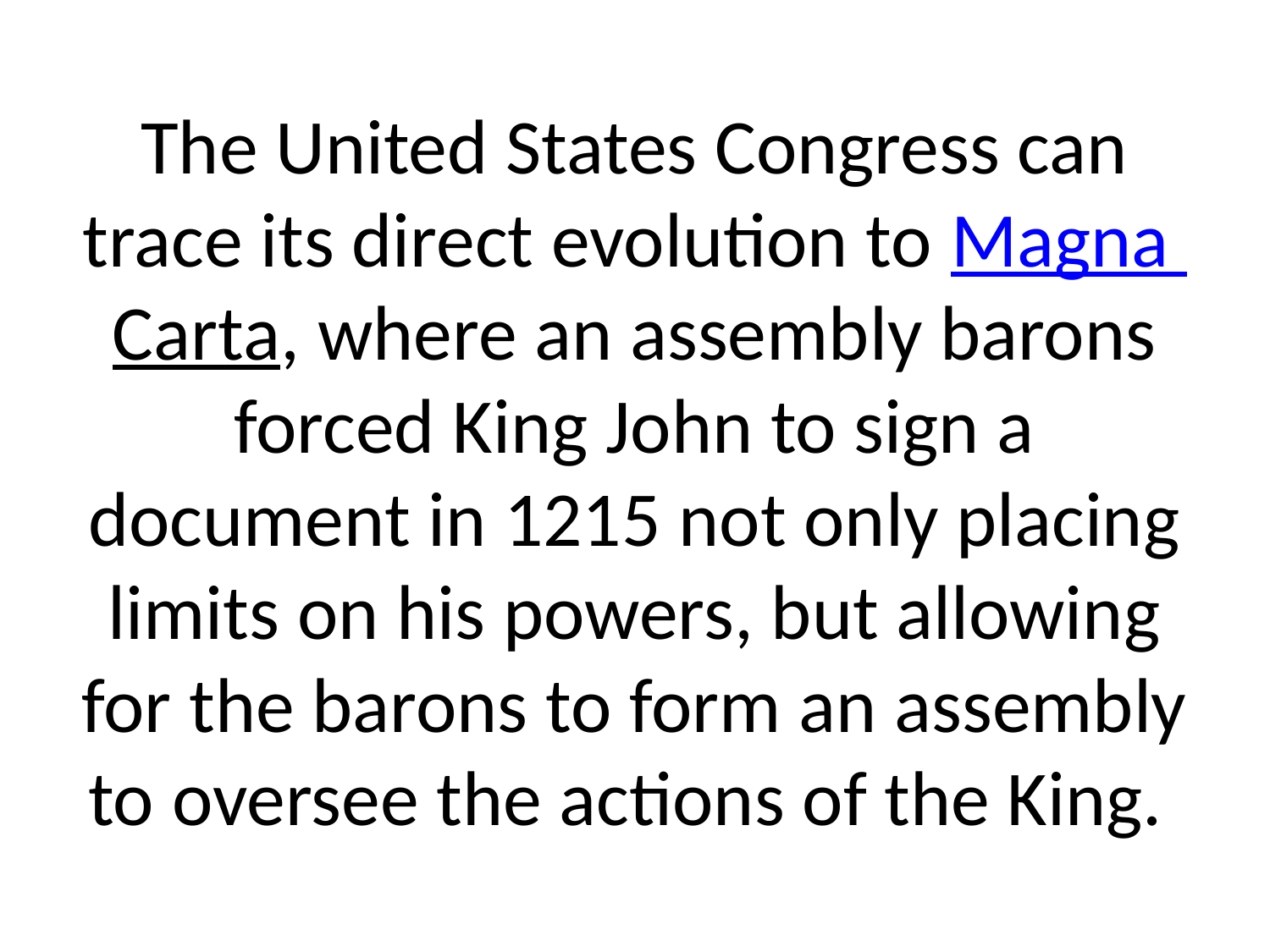

# The United States Congress can trace its direct evolution to Magna Carta, where an assembly barons forced King John to sign a document in 1215 not only placing limits on his powers, but allowing for the barons to form an assembly to oversee the actions of the King.